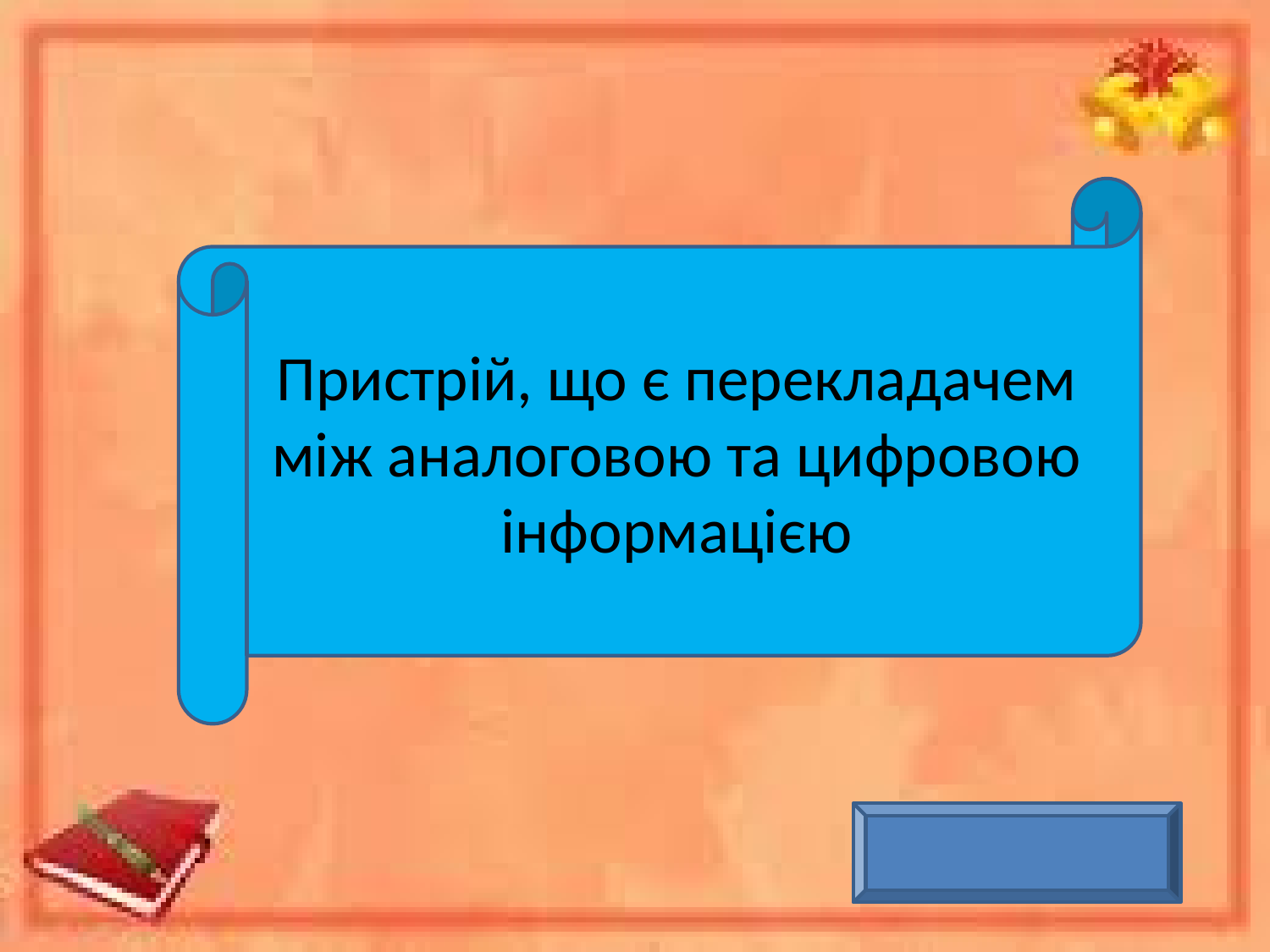

Пристрій, що є перекладачем між аналоговою та цифровою інформацією